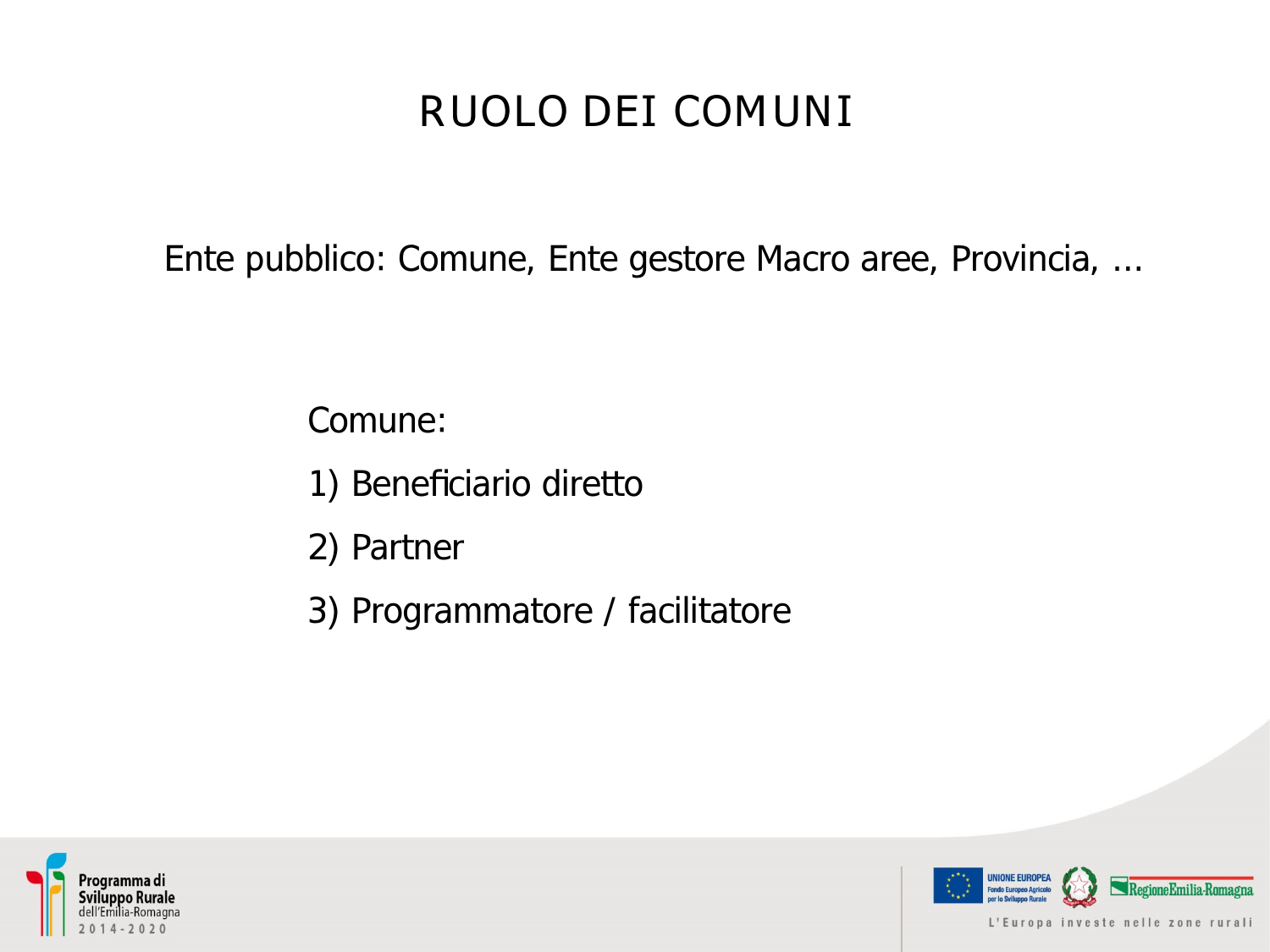

RUOLO DEI COMUNI
Ente pubblico: Comune, Ente gestore Macro aree, Provincia, ...

Comune:
 Beneficiario diretto
 Partner
 Programmatore / facilitatore